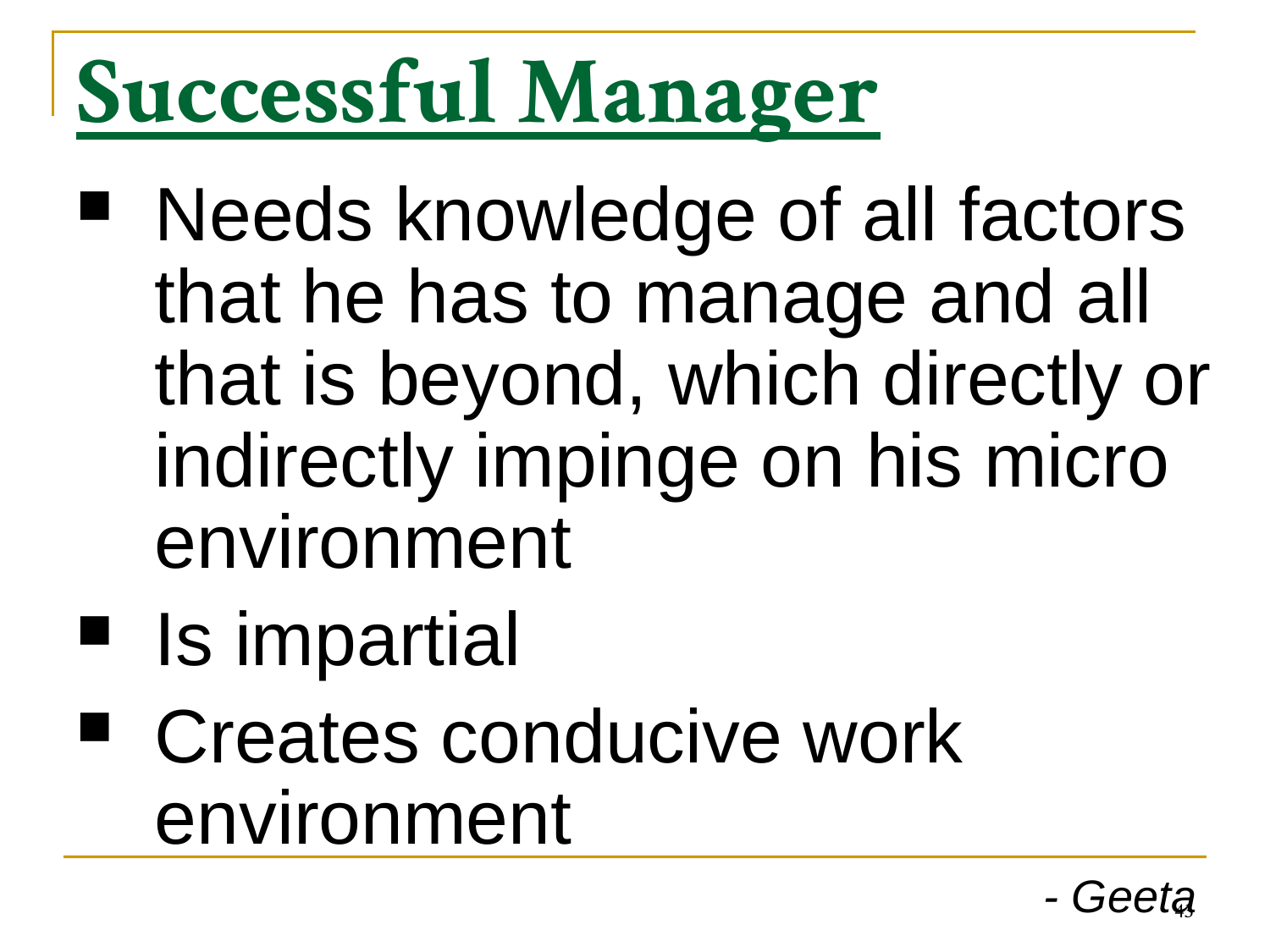

# Successful Manager
Needs knowledge of all factors that he has to manage and all that is beyond, which directly or indirectly impinge on his micro environment
Is impartial
Creates conducive work environment
							- Geeta
43